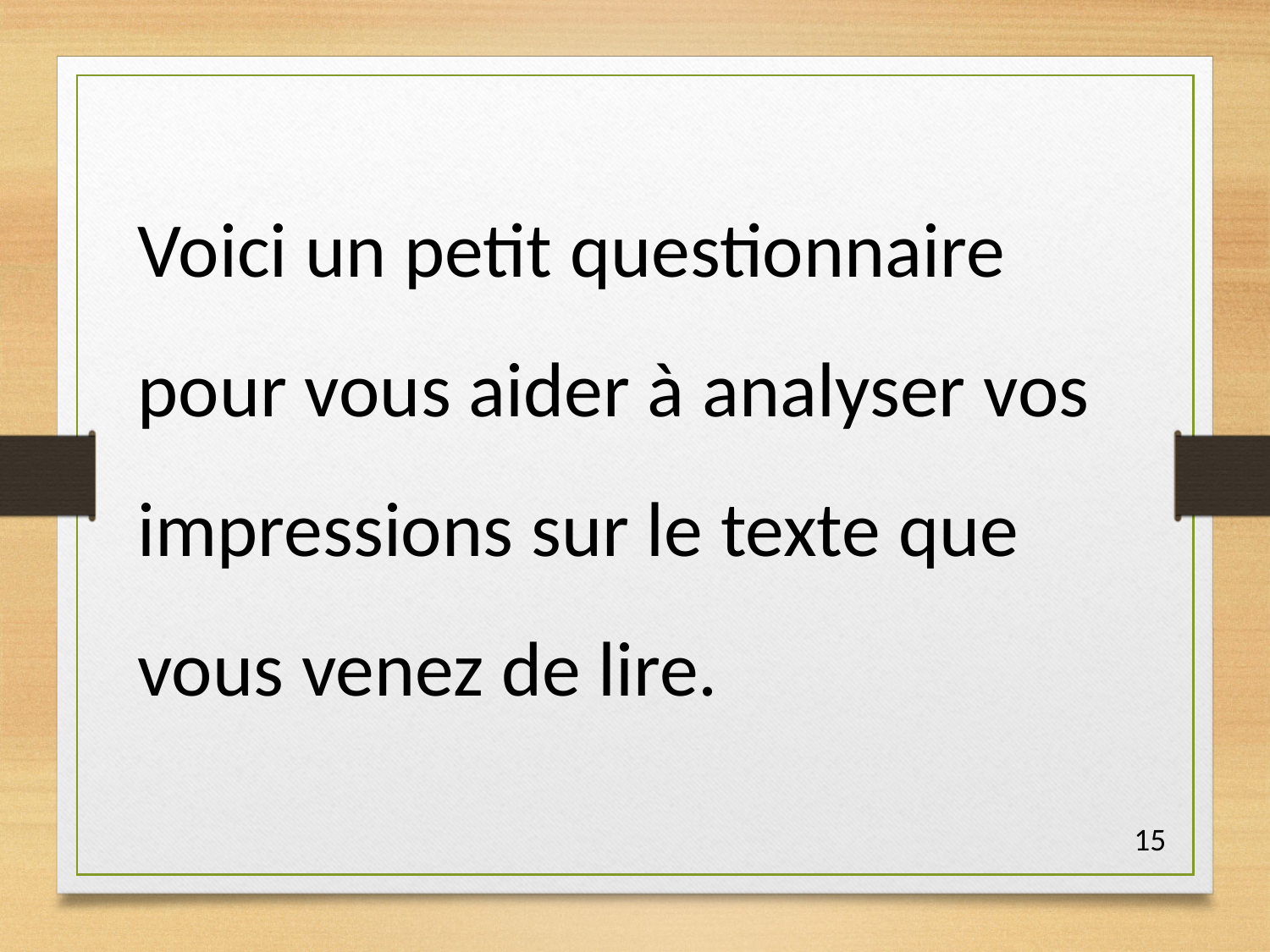

Voici un petit questionnaire pour vous aider à analyser vos impressions sur le texte que vous venez de lire.

15